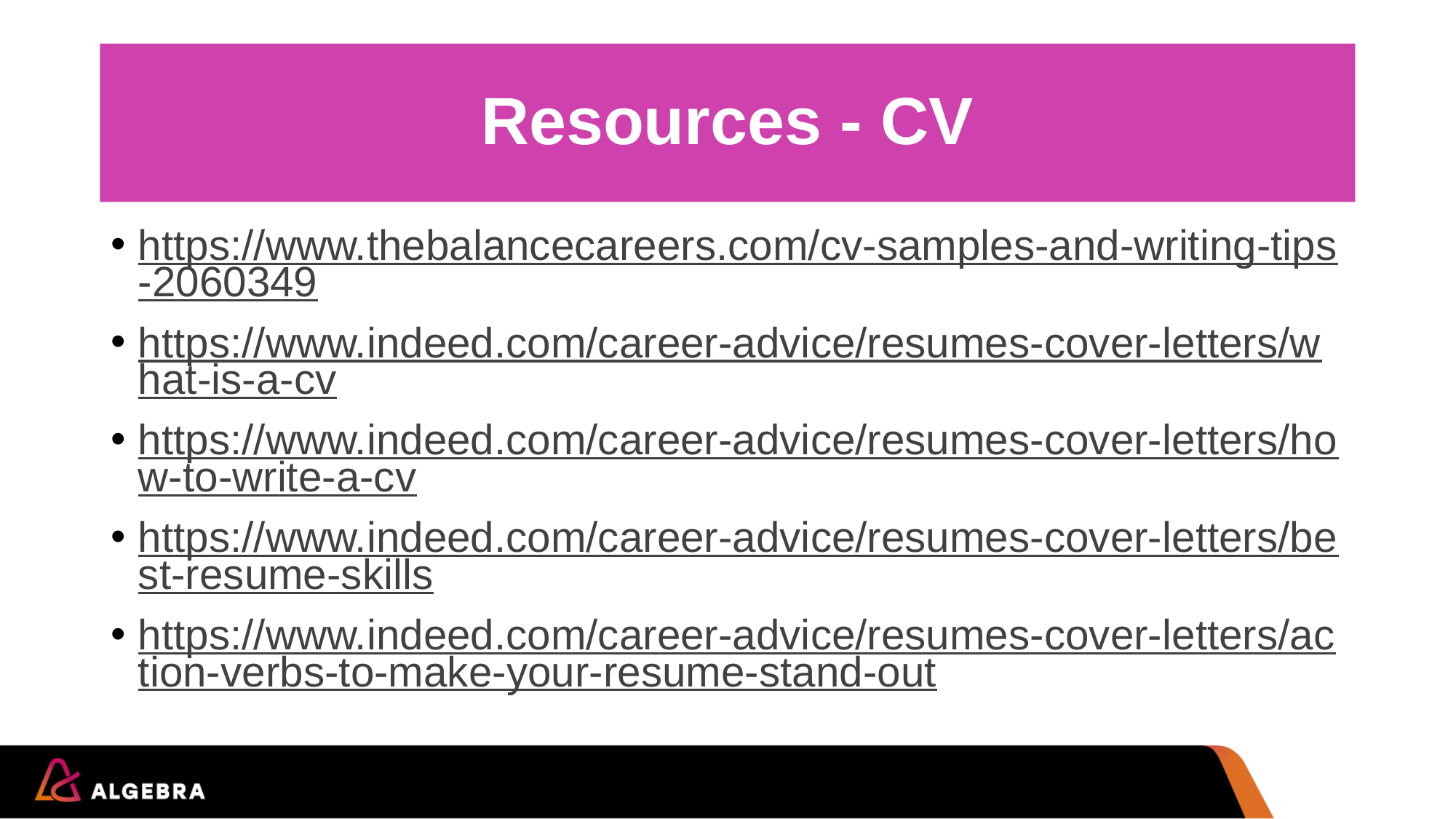

# Resources - CV
https://www.thebalancecareers.com/cv-samples-and-writing-tips-2060349
https://www.indeed.com/career-advice/resumes-cover-letters/what-is-a-cv
https://www.indeed.com/career-advice/resumes-cover-letters/how-to-write-a-cv
https://www.indeed.com/career-advice/resumes-cover-letters/best-resume-skills
https://www.indeed.com/career-advice/resumes-cover-letters/action-verbs-to-make-your-resume-stand-out